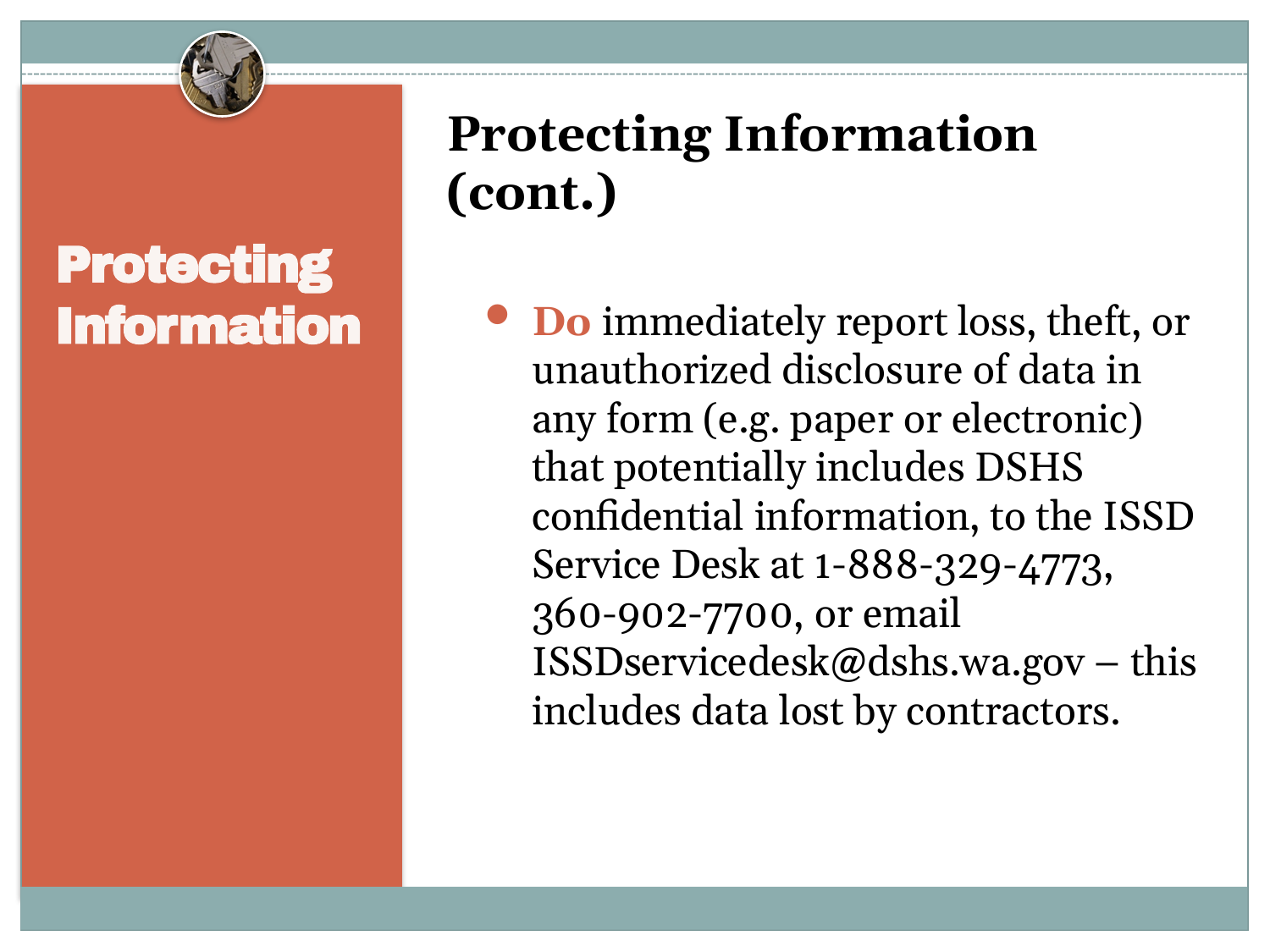

Protecting Information (cont.)

Do immediately report loss, theft, or unauthorized disclosure of data in any form (e.g. paper or electronic) that potentially includes DSHS confidential information, to the ISSD Service Desk at 1-888-329-4773, 360-902-7700, or email ISSDservicedesk@dshs.wa.gov – this includes data lost by contractors.
# Protecting Information